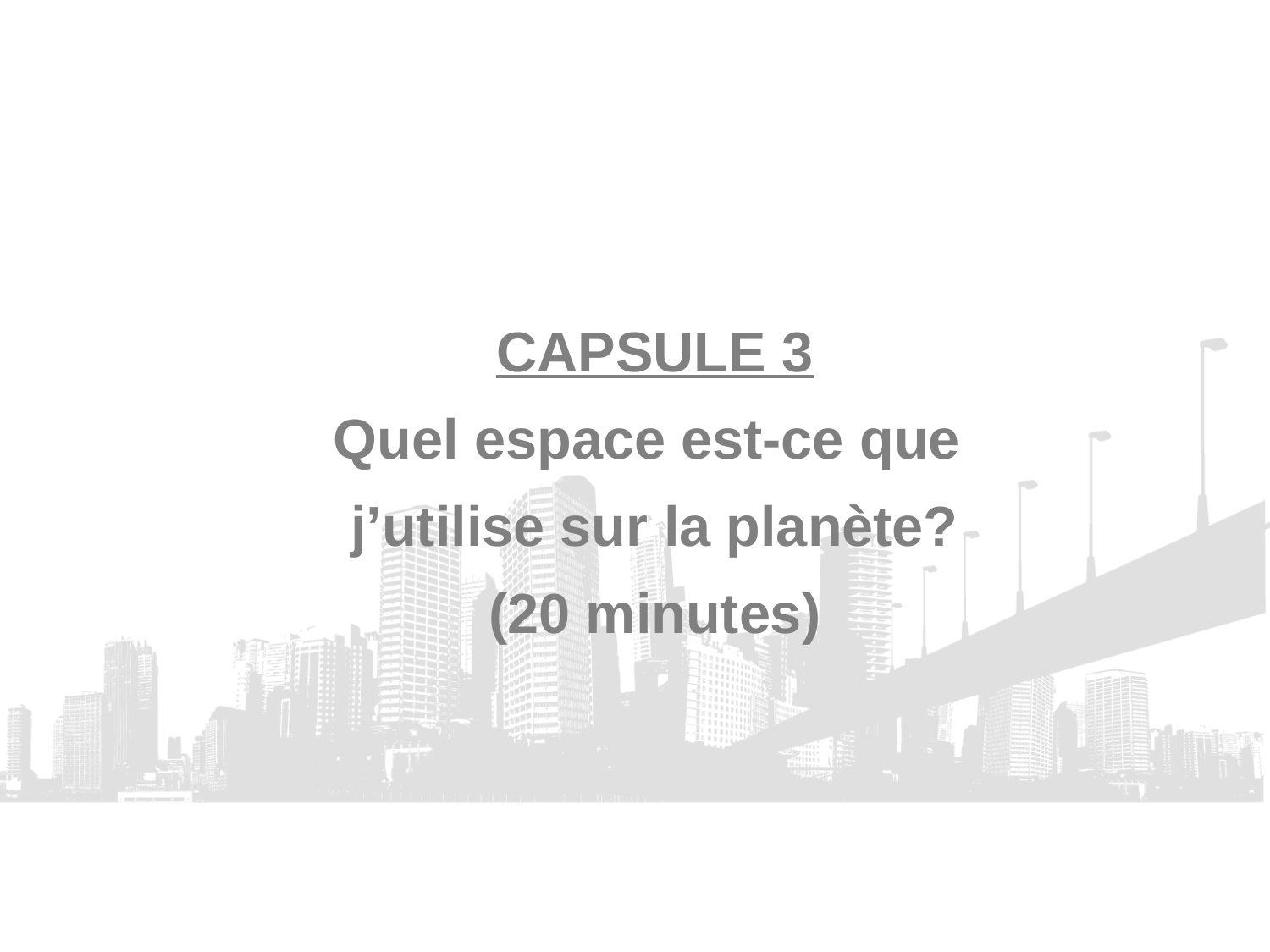

CAPSULE 3
Quel espace est-ce que
j’utilise sur la planète?
(20 minutes)